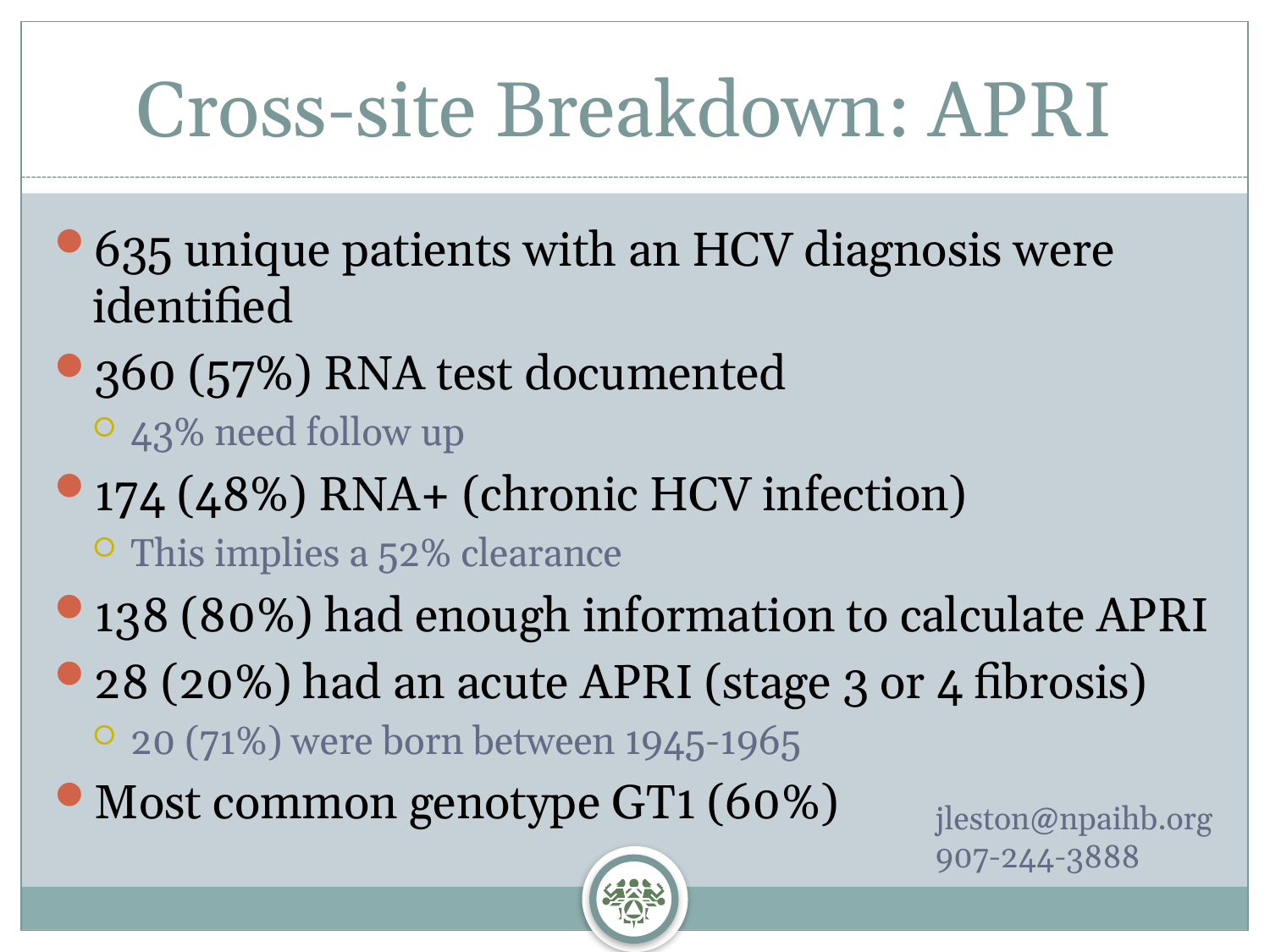

# Cross-site Breakdown: APRI
635 unique patients with an HCV diagnosis were identified
360 (57%) RNA test documented
43% need follow up
174 (48%) RNA+ (chronic HCV infection)
This implies a 52% clearance
138 (80%) had enough information to calculate APRI
28 (20%) had an acute APRI (stage 3 or 4 fibrosis)
20 (71%) were born between 1945-1965
Most common genotype GT1 (60%)
jleston@npaihb.org
907-244-3888